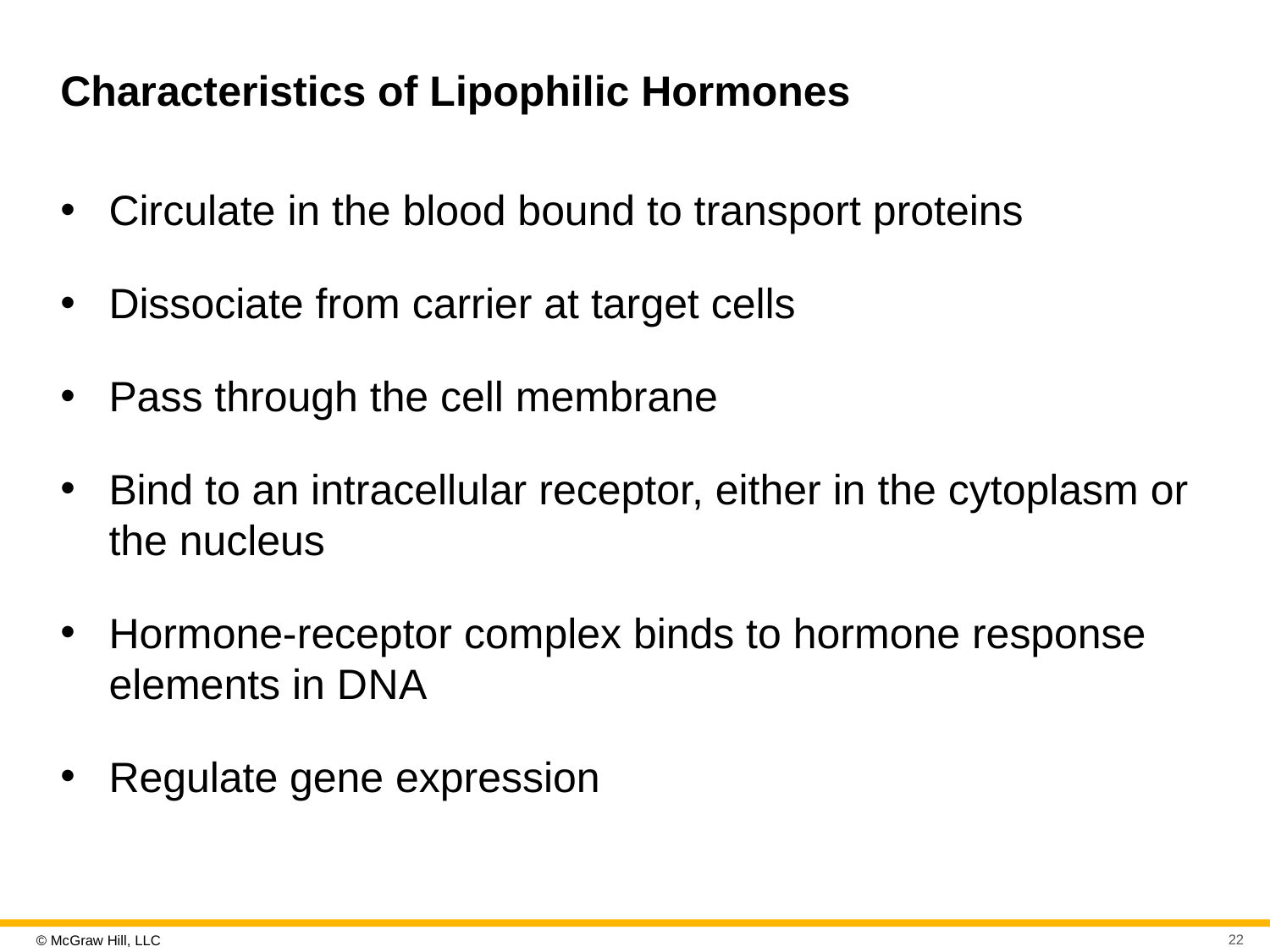

# Characteristics of Lipophilic Hormones
Circulate in the blood bound to transport proteins
Dissociate from carrier at target cells
Pass through the cell membrane
Bind to an intracellular receptor, either in the cytoplasm or the nucleus
Hormone-receptor complex binds to hormone response elements in D N A
Regulate gene expression
22